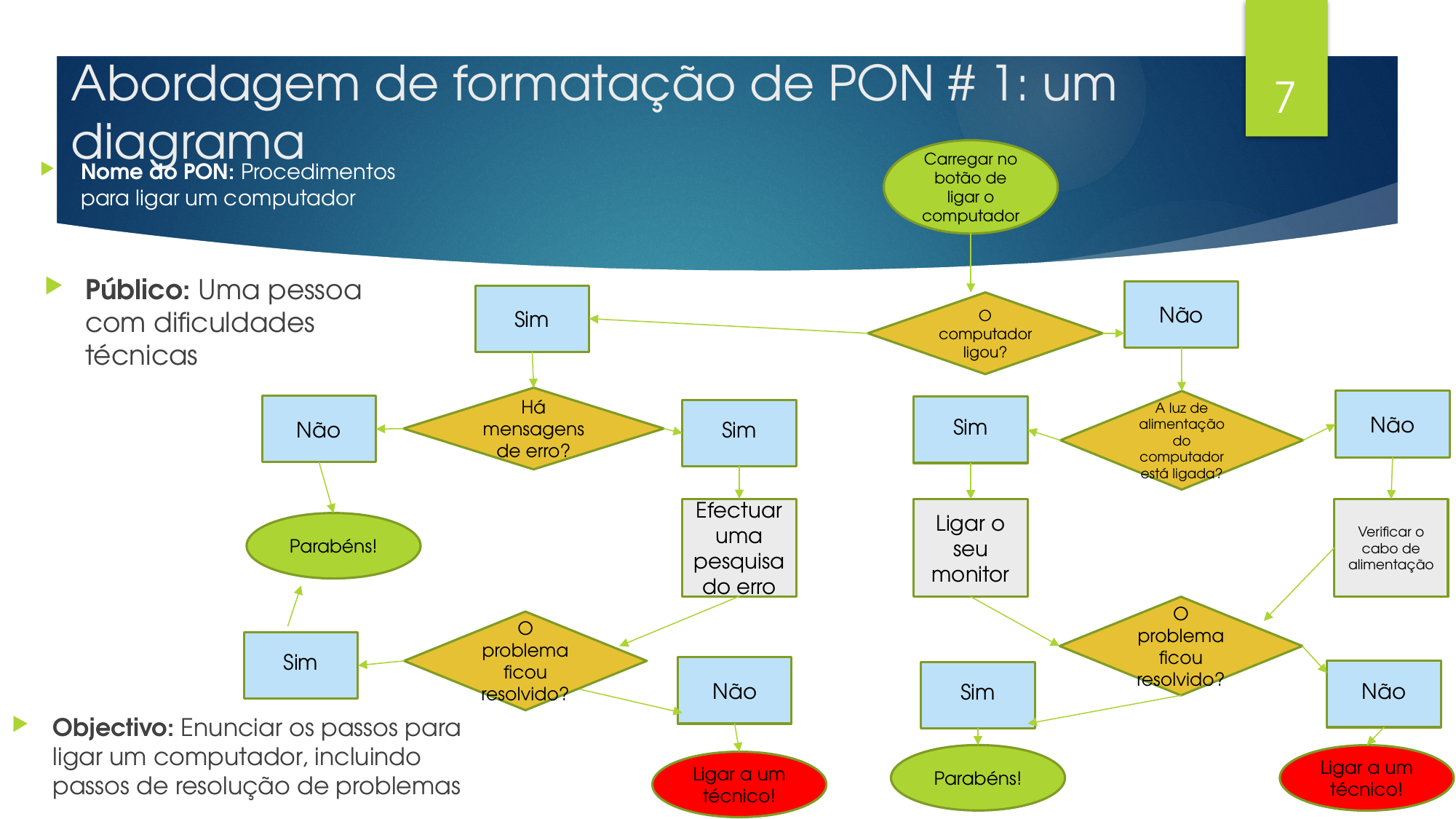

7
# Abordagem de formatação de PON # 1: um diagrama
Carregar no botão de ligar o computador
Nome do PON: Procedimentos para ligar um computador
Público: Uma pessoa com dificuldades técnicas
Não
Sim
O computador ligou?
Há mensagens de erro?
A luz de alimentação do computador está ligada?
Não
Não

Sim

Sim

Efectuar uma pesquisa do erro
Ligar o seu monitor
Verificar o cabo de alimentação
Parabéns!
O problema ficou resolvido?
O problema ficou resolvido?

Sim

Não

Não

Sim

Objectivo: Enunciar os passos para ligar um computador, incluindo passos de resolução de problemas

Parabéns!
Ligar a um técnico!
Ligar a um técnico!